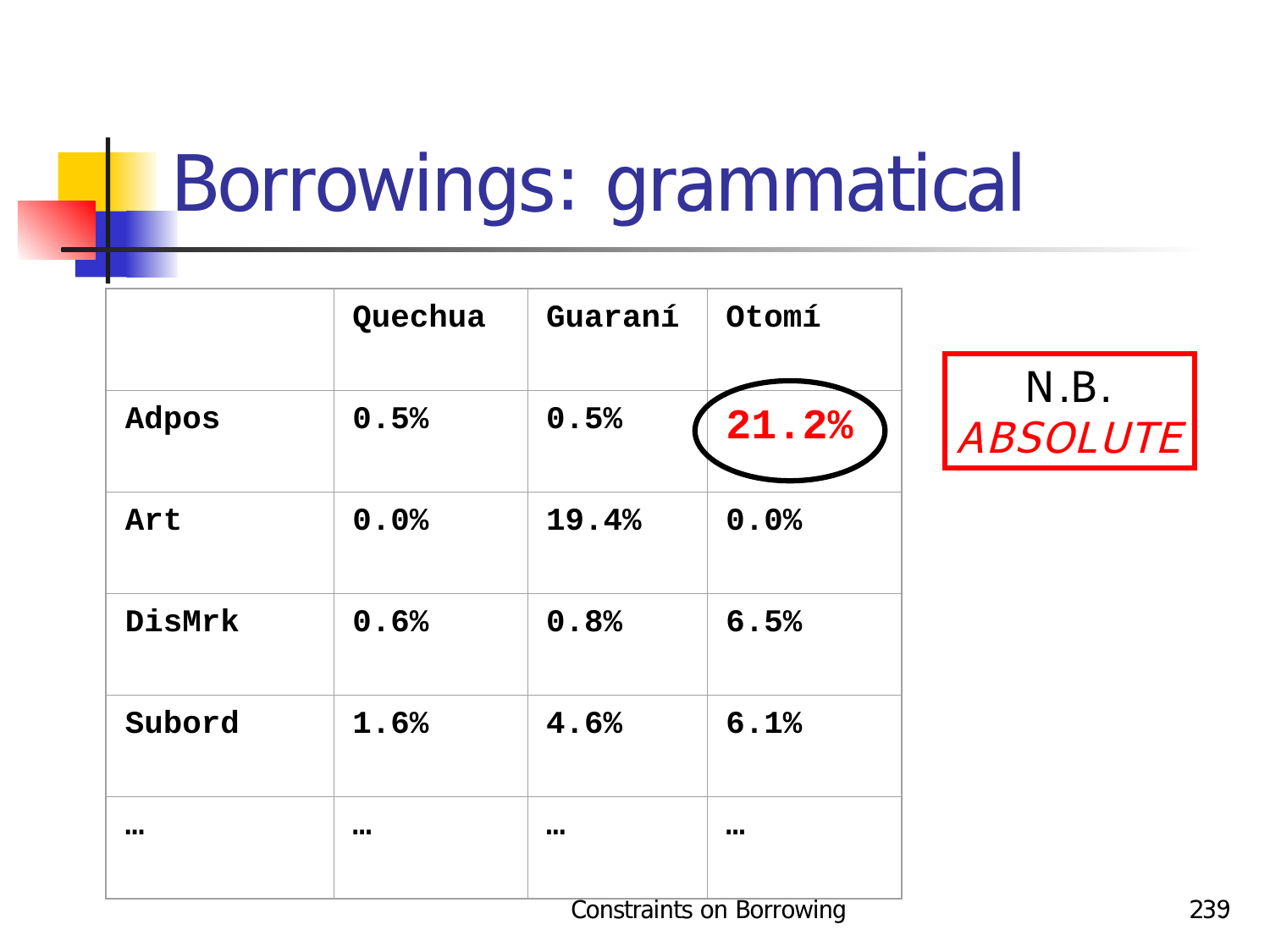

# Borrowings: grammatical

Quechua

Guaraní

Otomí

Adpos

0.5%

0.5%

21.2%

Art

0.0%

19.4%

0.0%

DisMrk

0.6%

0.8%

6.5%

Subord

1.6%

4.6%

6.1%

…

…

…

…

N.B.
ABSOLUTE

Constraints on Borrowing
239